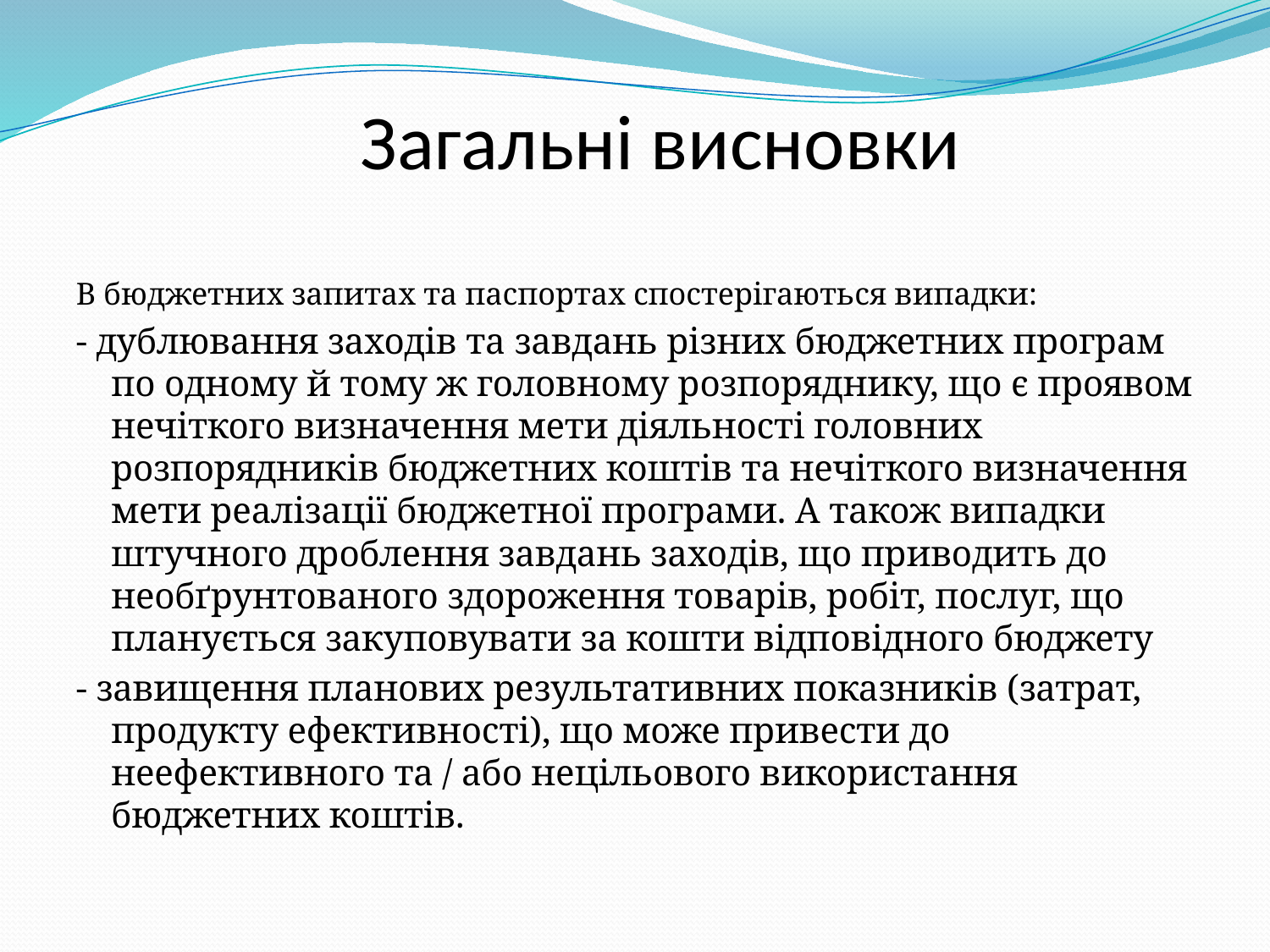

Загальні висновки
В бюджетних запитах та паспортах спостерігаються випадки:
- дублювання заходів та завдань різних бюджетних програм по одному й тому ж головному розпоряднику, що є проявом нечіткого визначення мети діяльності головних розпорядників бюджетних коштів та нечіткого визначення мети реалізації бюджетної програми. А також випадки штучного дроблення завдань заходів, що приводить до необґрунтованого здороження товарів, робіт, послуг, що планується закуповувати за кошти відповідного бюджету
- завищення планових результативних показників (затрат, продукту ефективності), що може привести до неефективного та / або нецільового використання бюджетних коштів.